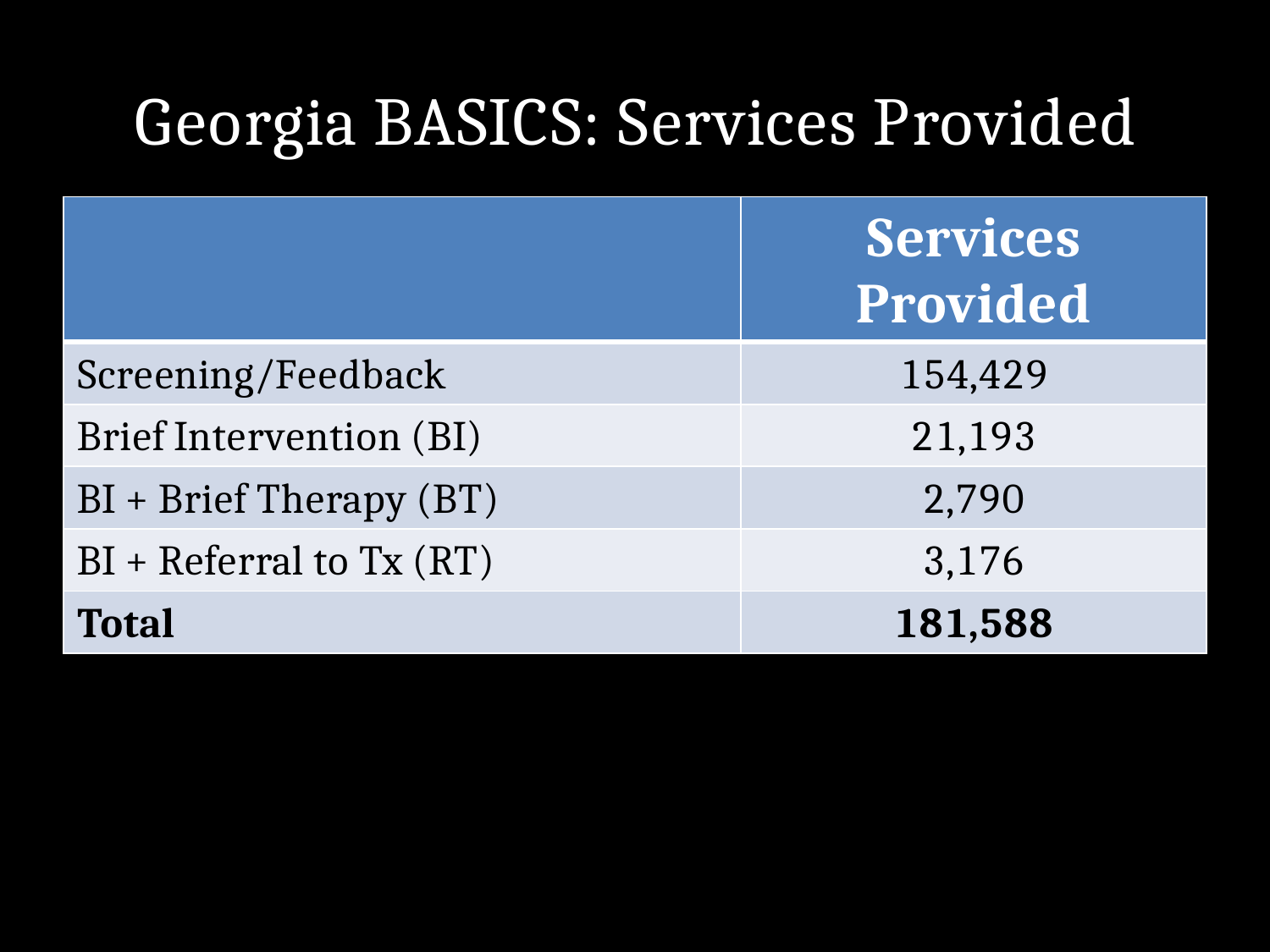

# Georgia BASICS: Services Provided
|  | Services Provided |
| --- | --- |
| Screening/Feedback | 154,429 |
| Brief Intervention (BI) | 21,193 |
| BI + Brief Therapy (BT) | 2,790 |
| BI + Referral to Tx (RT) | 3,176 |
| Total | 181,588 |